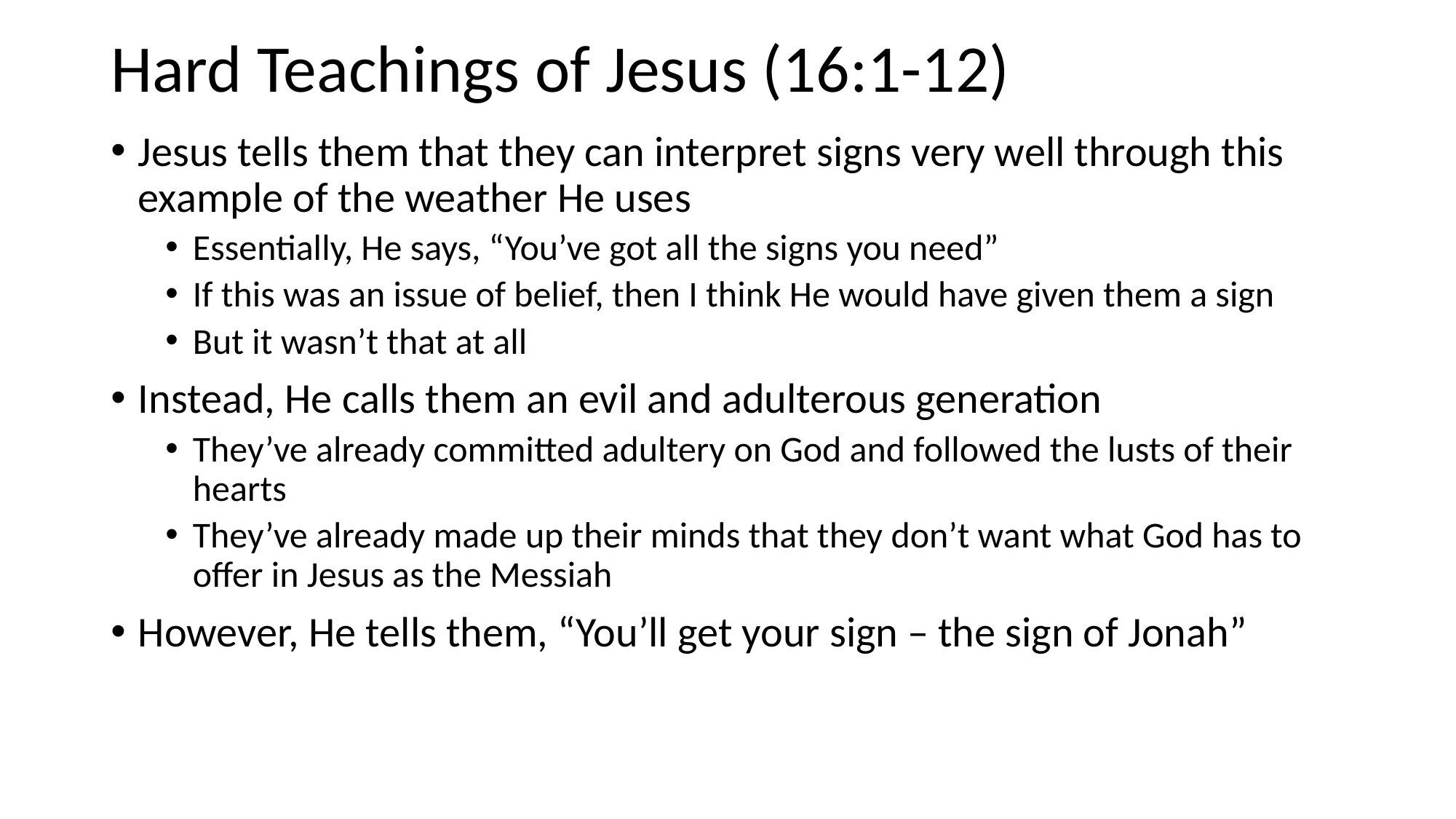

# Hard Teachings of Jesus (16:1-12)
Jesus tells them that they can interpret signs very well through this example of the weather He uses
Essentially, He says, “You’ve got all the signs you need”
If this was an issue of belief, then I think He would have given them a sign
But it wasn’t that at all
Instead, He calls them an evil and adulterous generation
They’ve already committed adultery on God and followed the lusts of their hearts
They’ve already made up their minds that they don’t want what God has to offer in Jesus as the Messiah
However, He tells them, “You’ll get your sign – the sign of Jonah”